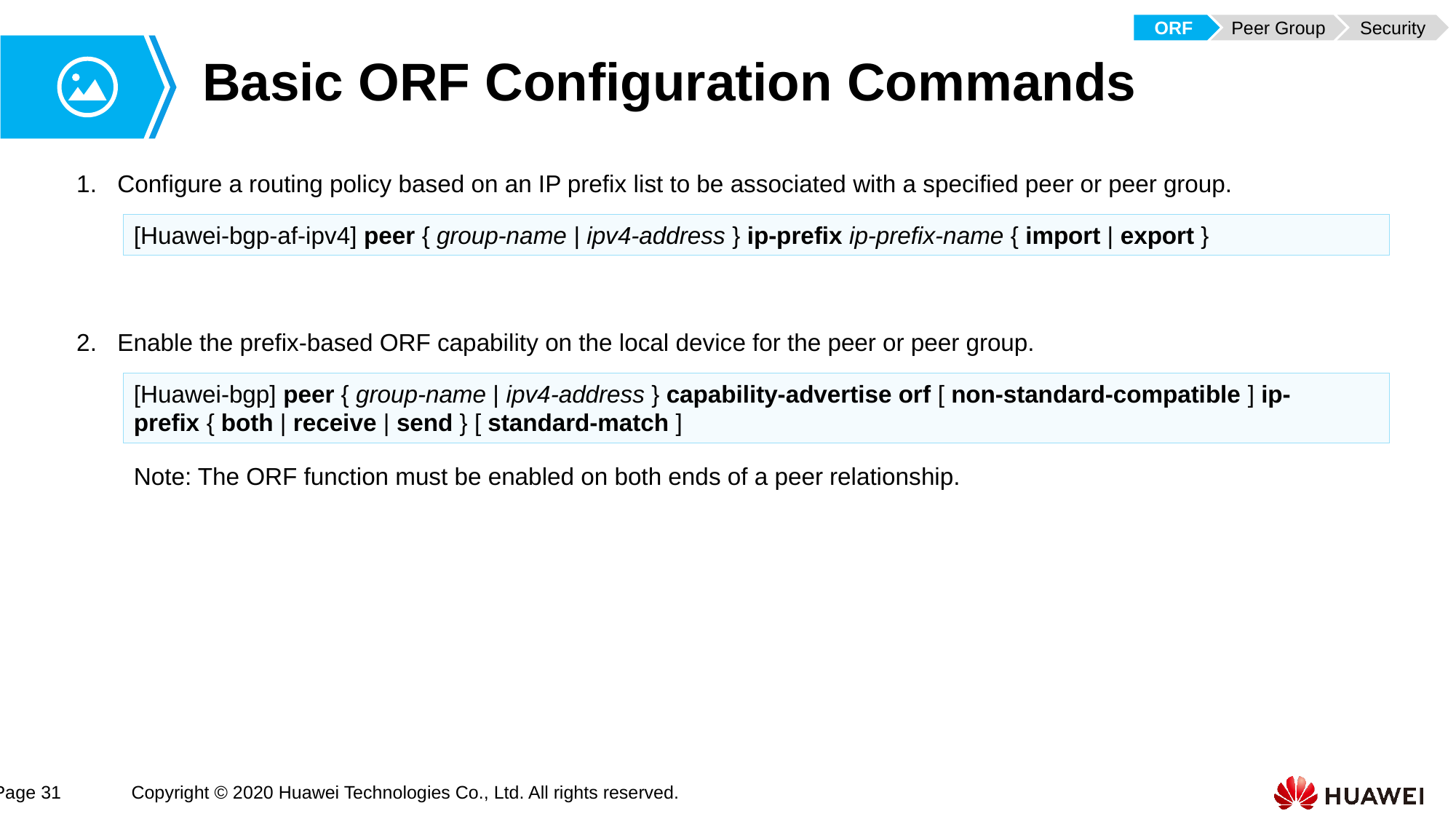

ORF
Peer Group
Security
# Basic ORF Configuration Commands
Configure a routing policy based on an IP prefix list to be associated with a specified peer or peer group.
[Huawei-bgp-af-ipv4] peer { group-name | ipv4-address } ip-prefix ip-prefix-name { import | export }
Enable the prefix-based ORF capability on the local device for the peer or peer group.
[Huawei-bgp] peer { group-name | ipv4-address } capability-advertise orf [ non-standard-compatible ] ip-prefix { both | receive | send } [ standard-match ]
Note: The ORF function must be enabled on both ends of a peer relationship.